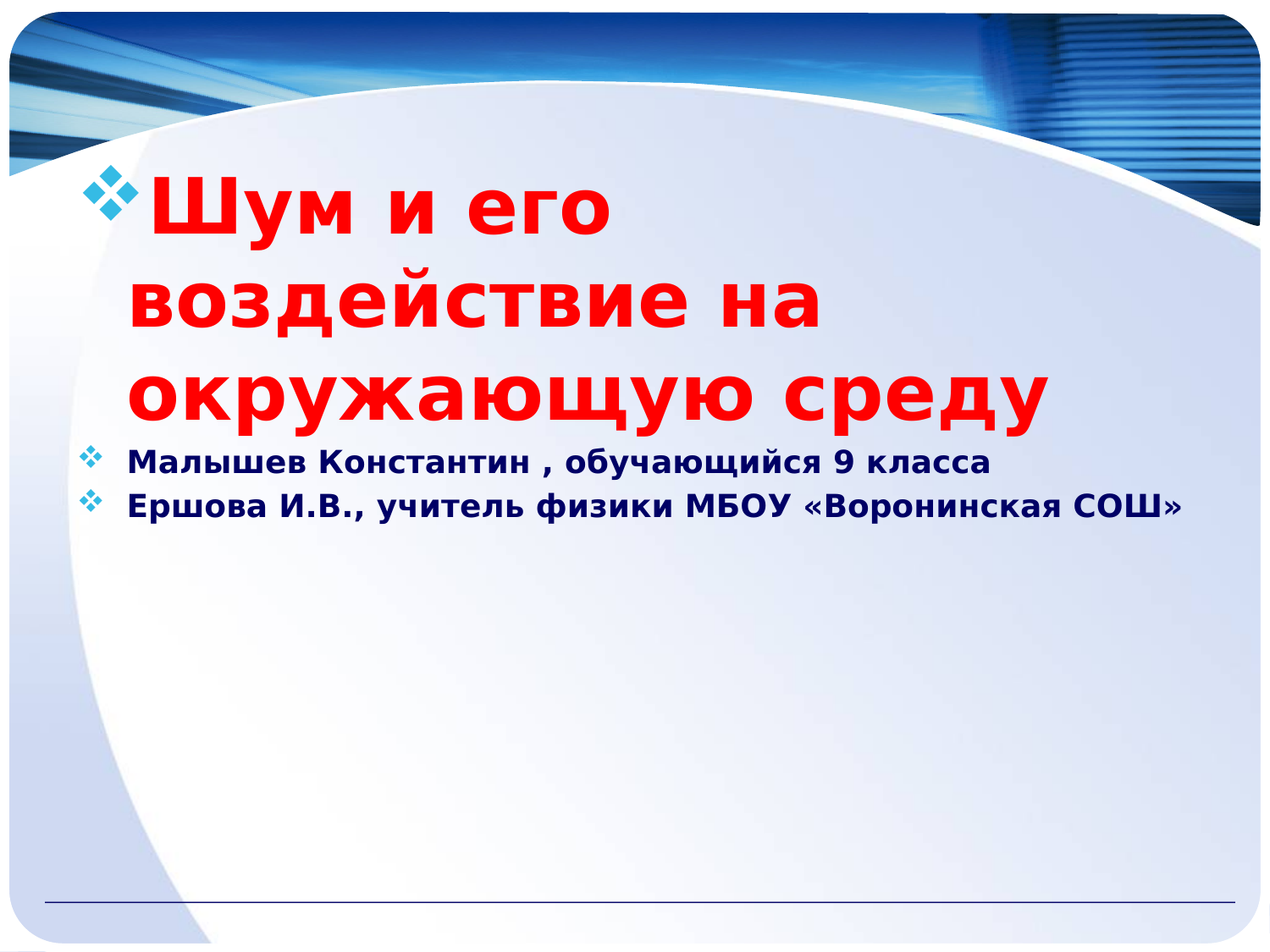

#
Шум и его воздействие на окружающую среду
Малышев Константин , обучающийся 9 класса
Ершова И.В., учитель физики МБОУ «Воронинская СОШ»